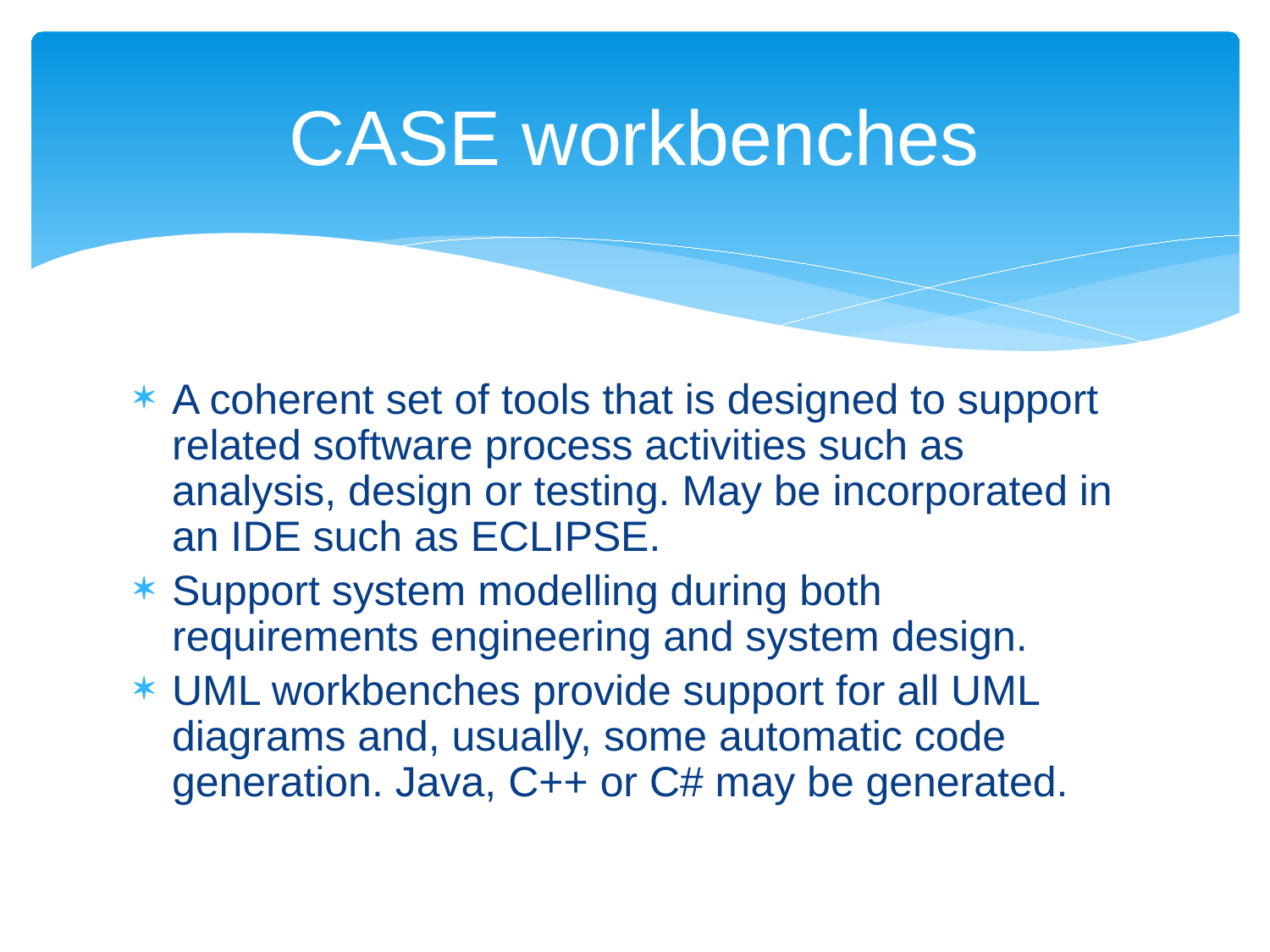

# CASE workbenches
A coherent set of tools that is designed to support related software process activities such as analysis, design or testing. May be incorporated in an IDE such as ECLIPSE.
Support system modelling during both requirements engineering and system design.
UML workbenches provide support for all UML diagrams and, usually, some automatic code generation. Java, C++ or C# may be generated.